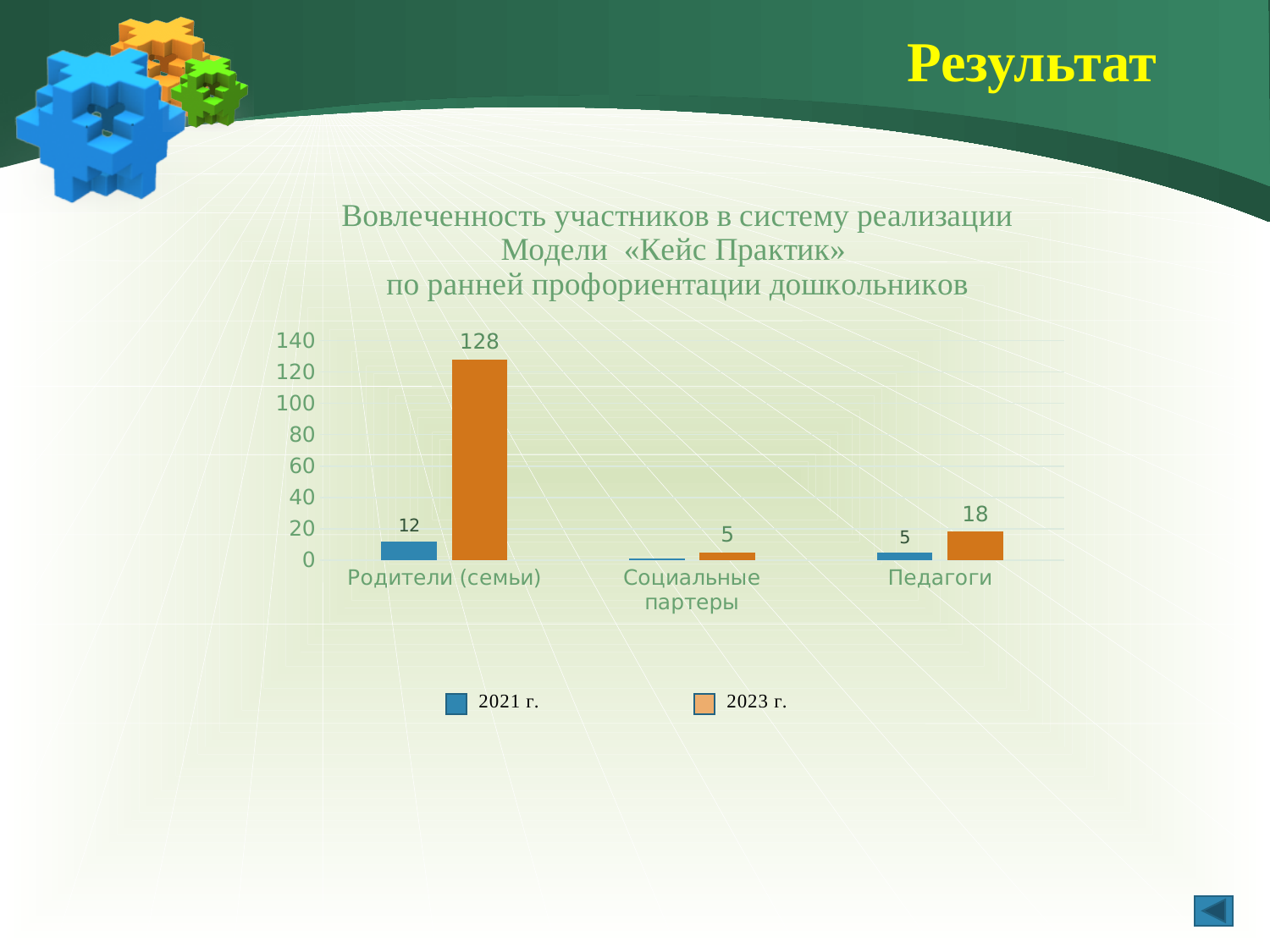

# Результат

### Chart: Вовлеченность участников в систему реализации Модели  «Кейс Практик»
по ранней профориентации дошкольников

| Category | 2014 | 2018 |
|---|---|---|
| Родители (семьи) | 12.0 | 128.0 |
| Социальные партеры | 1.0 | 5.0 |
| Педагоги | 5.0 | 18.0 |